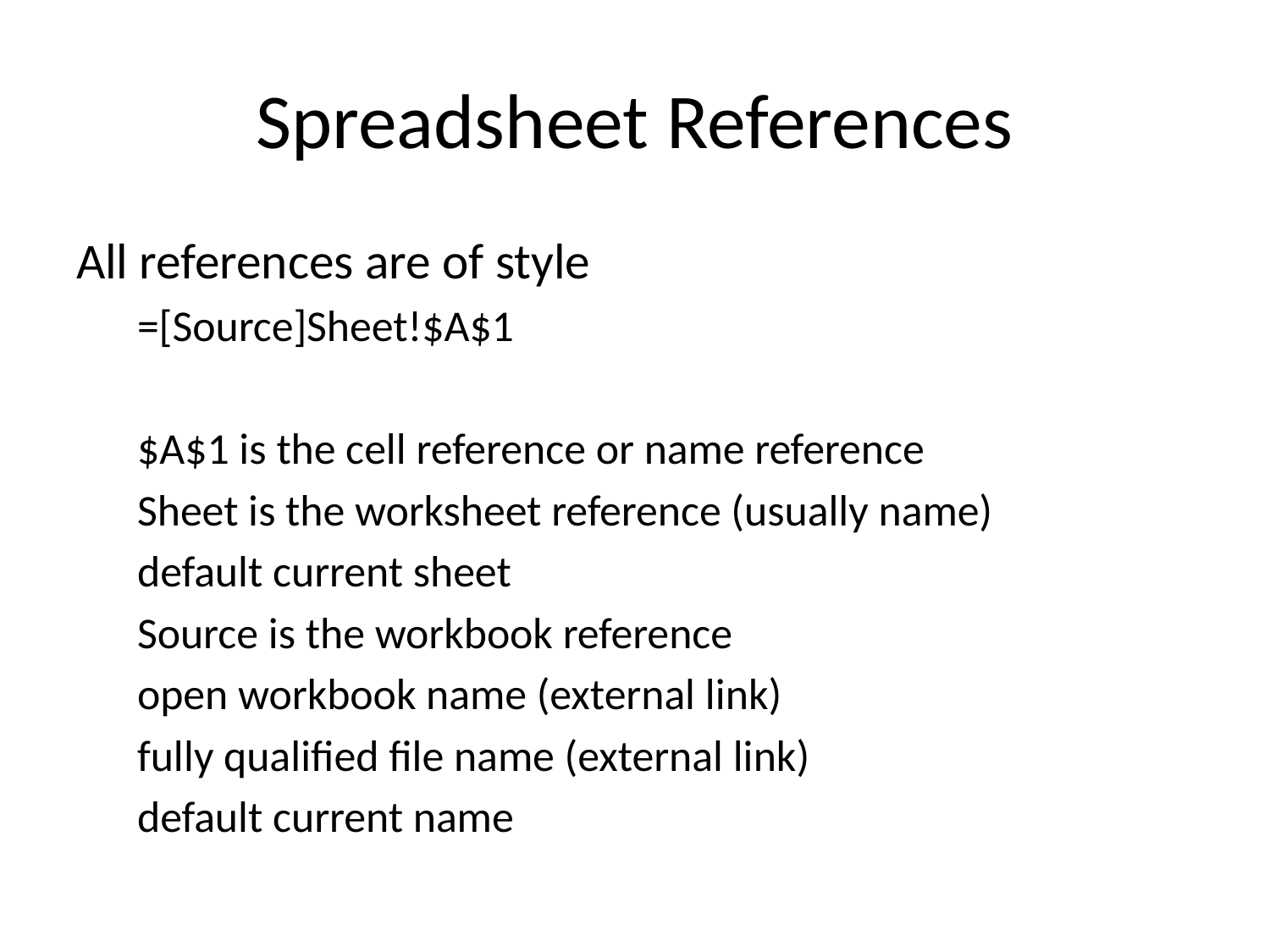

# Spreadsheet References
All references are of style
=[Source]Sheet!$A$1

$A$1 is the cell reference or name reference
Sheet is the worksheet reference (usually name)
	default current sheet
Source is the workbook reference
	open workbook name (external link)
	fully qualified file name (external link)
	default current name